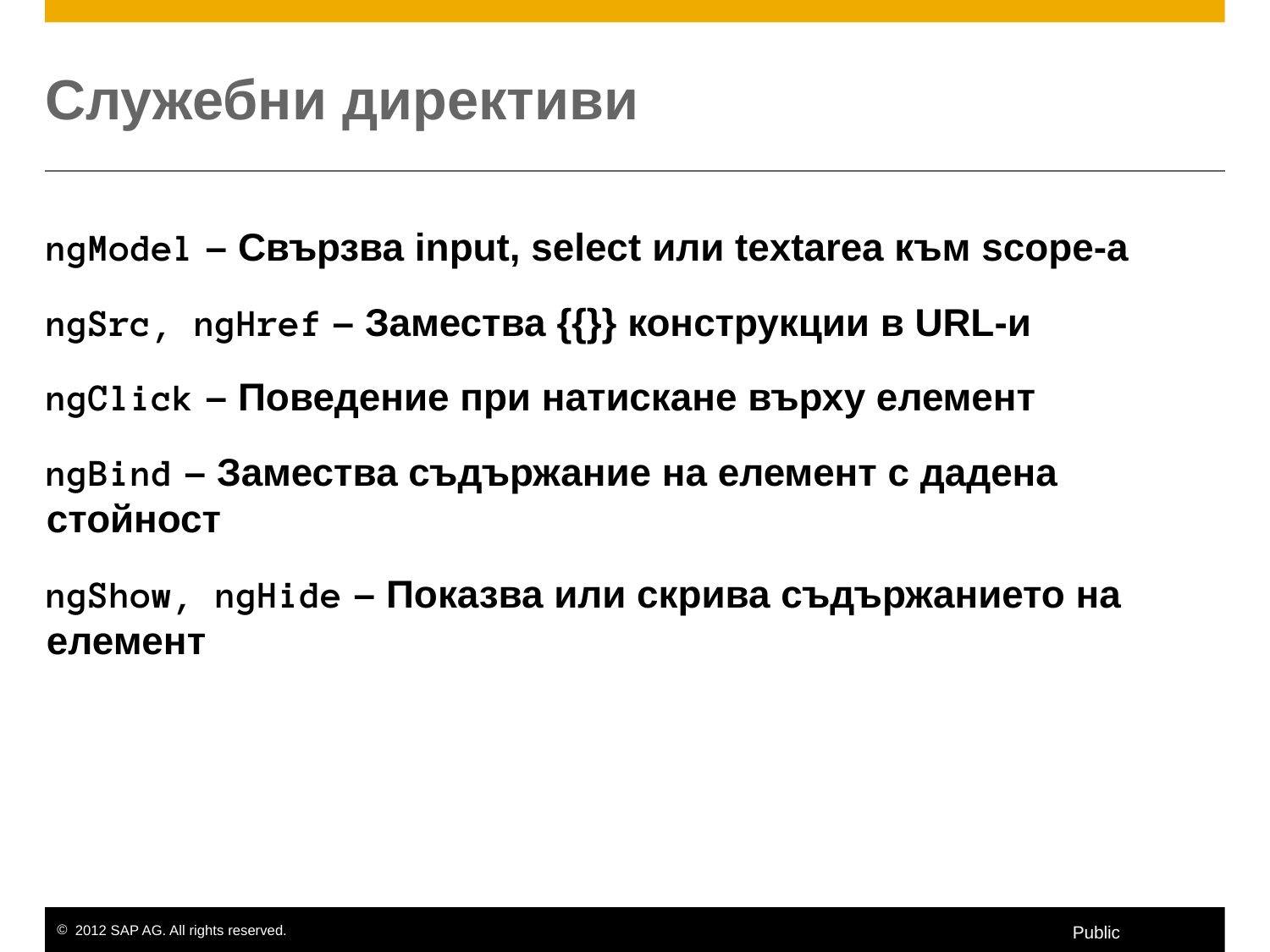

# Служебни директиви
ngModel – Свързва input, select или textarea към scope-а
ngSrc, ngHref – Замества {{}} конструкции в URL-и
ngClick – Поведение при натискане върху елемент
ngBind – Замества съдържание на елемент с дадена стойност
ngShow, ngHide – Показва или скрива съдържанието на елемент